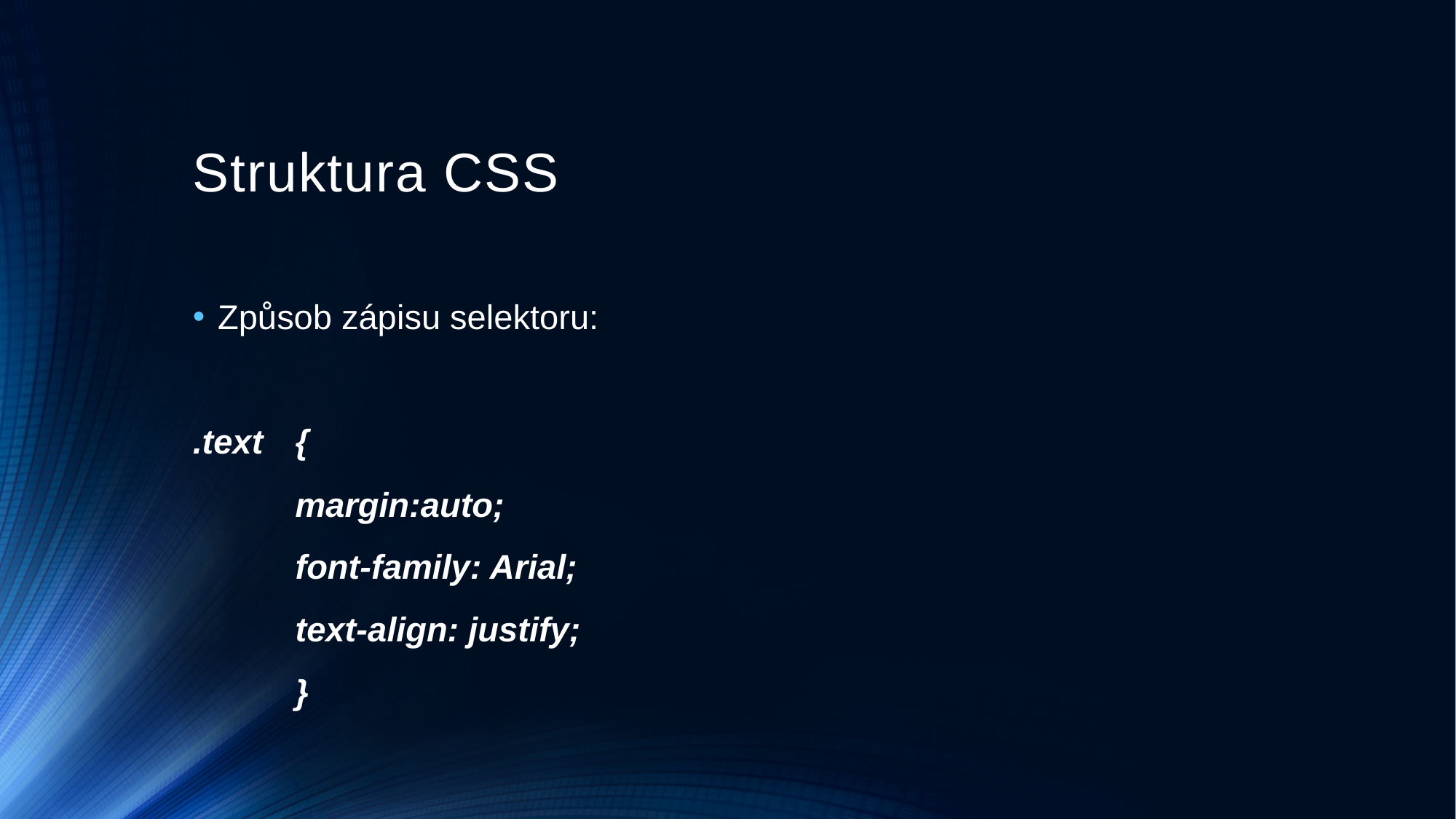

# Struktura CSS

Způsob zápisu selektoru:

.text	{
	margin:auto;
	font-family: Arial;
	text-align: justify;
	}